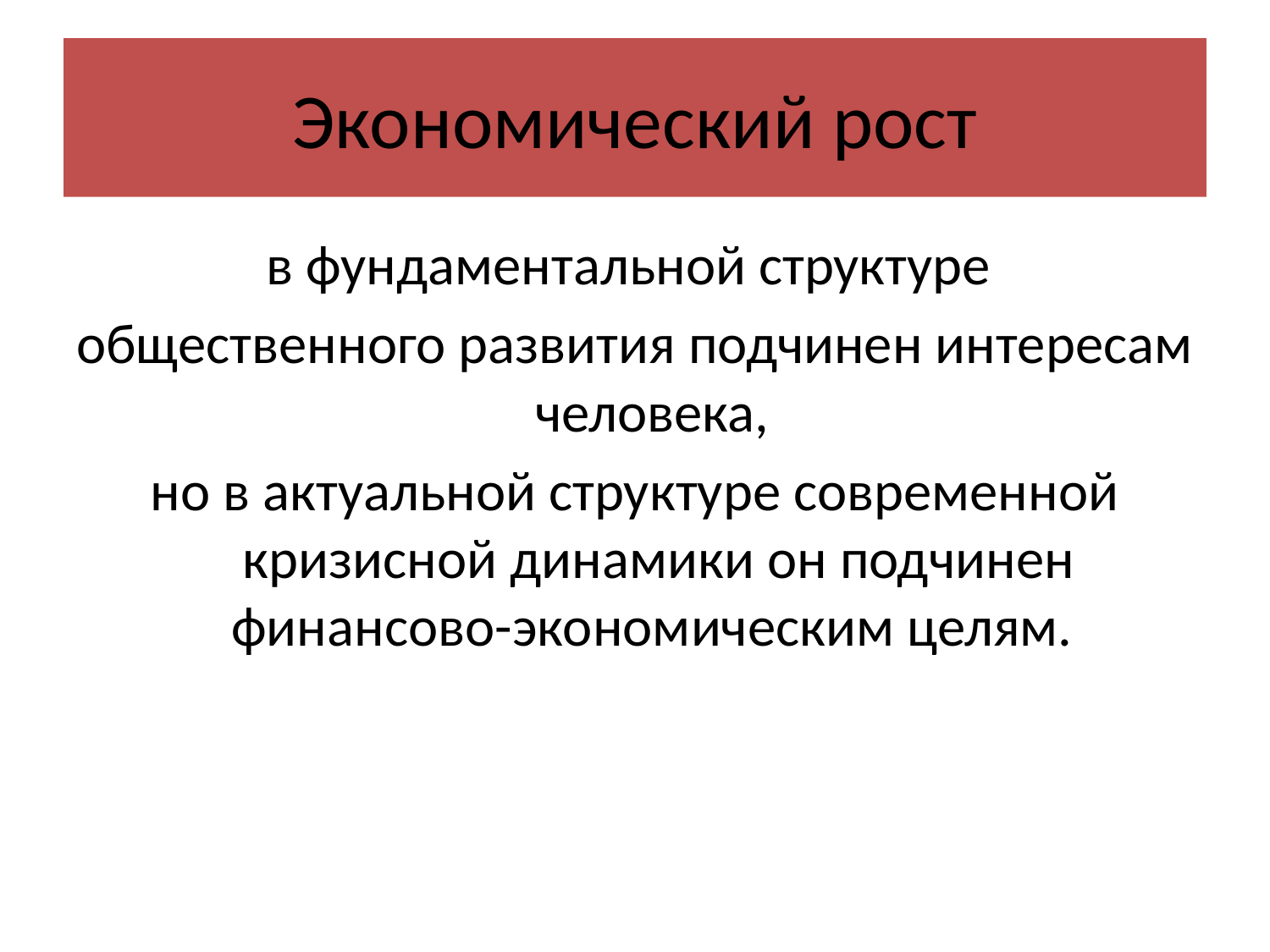

# Экономический рост
в фундаментальной структуре
общественного развития подчинен интересам человека,
но в актуальной структуре современной кризисной динамики он подчинен финансово-экономическим целям.